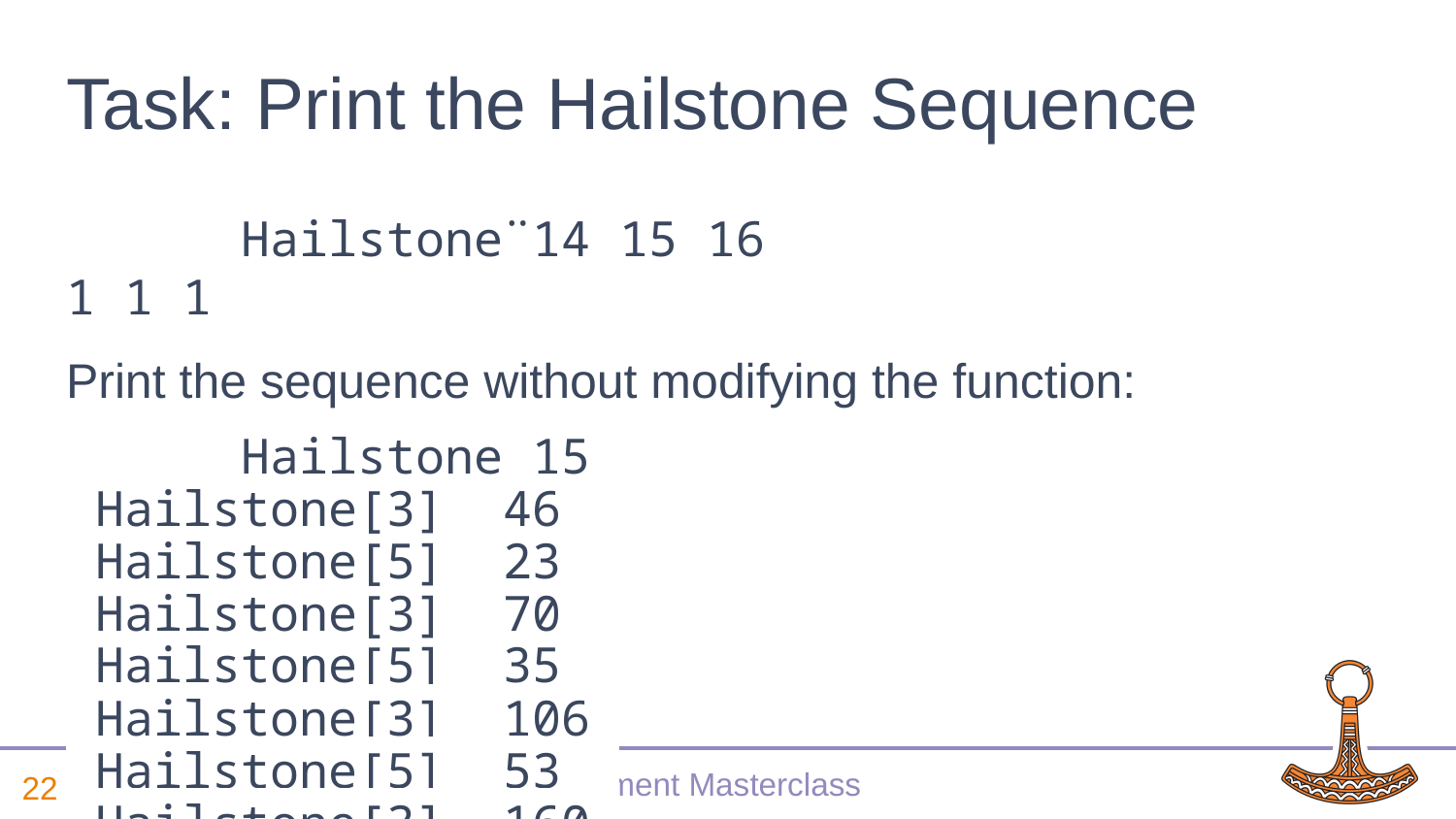

# Task: Print the Hailstone Sequence
      Hailstone¨14 15 16
1 1 1
Print the sequence without modifying the function:
      Hailstone 15
 Hailstone[3]  46
 Hailstone[5]  23
 Hailstone[3]  70
 Hailstone[5]  35
 Hailstone[3]  106
 Hailstone[5]  53¯¯
 Hailstone[3]  160¯
 Hailstone[5]  80